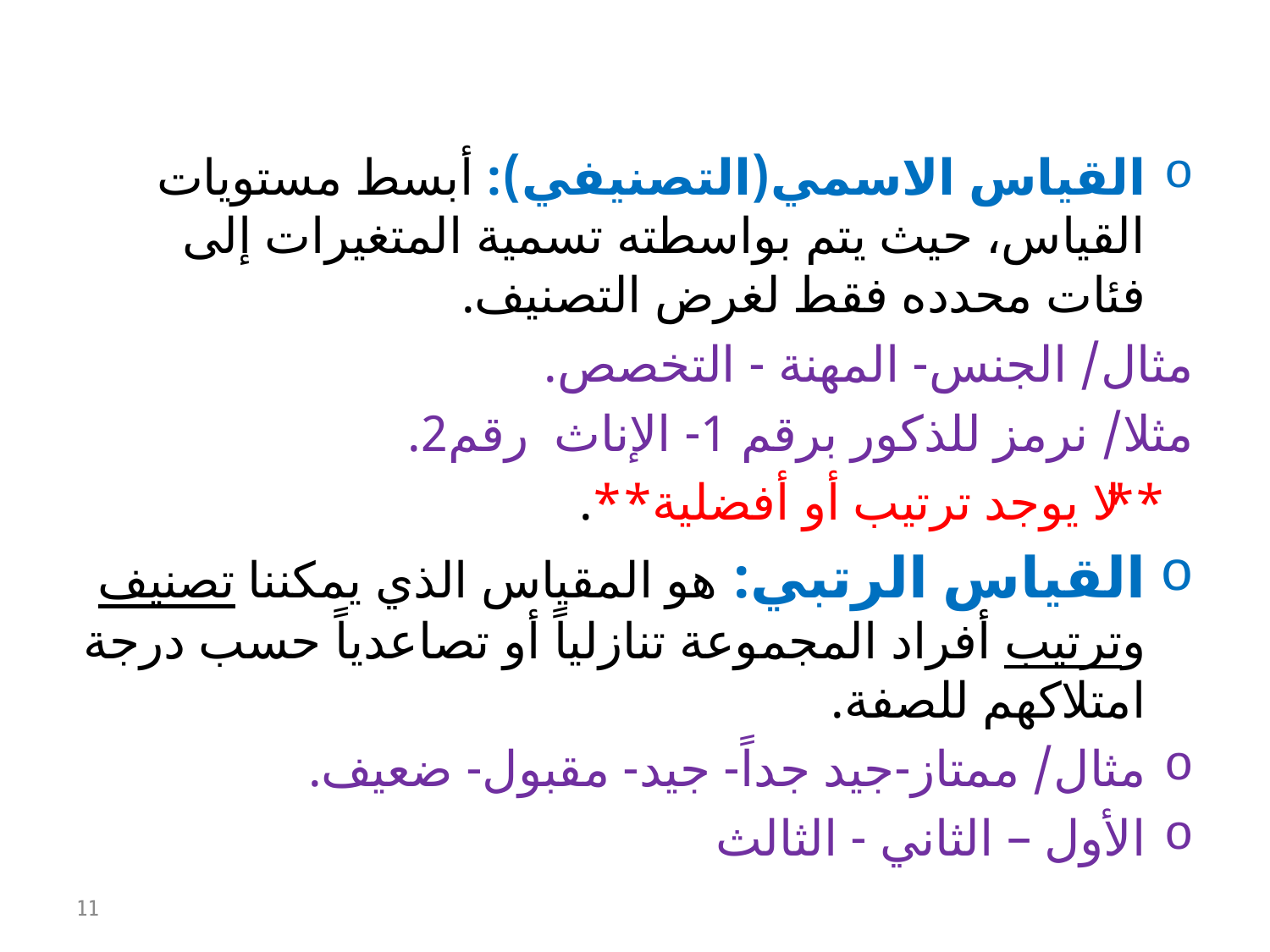

القياس الاسمي(التصنيفي): أبسط مستويات القياس، حيث يتم بواسطته تسمية المتغيرات إلى فئات محدده فقط لغرض التصنيف.
مثال/ الجنس- المهنة - التخصص.
مثلا/ نرمز للذكور برقم 1- الإناث  رقم2.
** لا يوجد ترتيب أو أفضلية**.
القياس الرتبي: هو المقياس الذي يمكننا تصنيف وترتيب أفراد المجموعة تنازلياً أو تصاعدياً حسب درجة امتلاكهم للصفة.
مثال/ ممتاز-جيد جداً- جيد- مقبول- ضعيف.
الأول – الثاني - الثالث
11